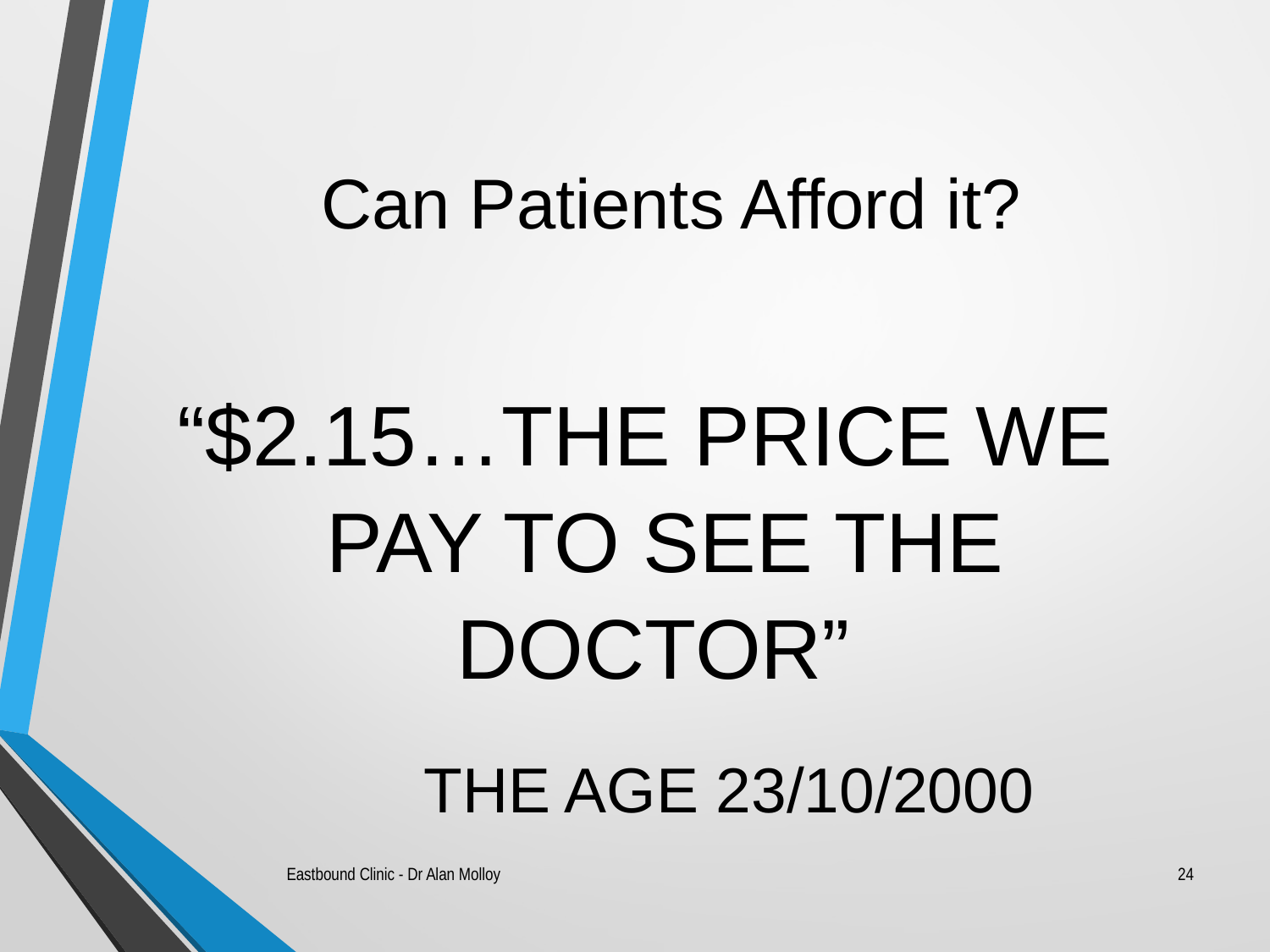

# Can Patients Afford it?
“$2.15…THE PRICE WE PAY TO SEE THE DOCTOR”
		THE AGE 23/10/2000
Eastbound Clinic - Dr Alan Molloy
24